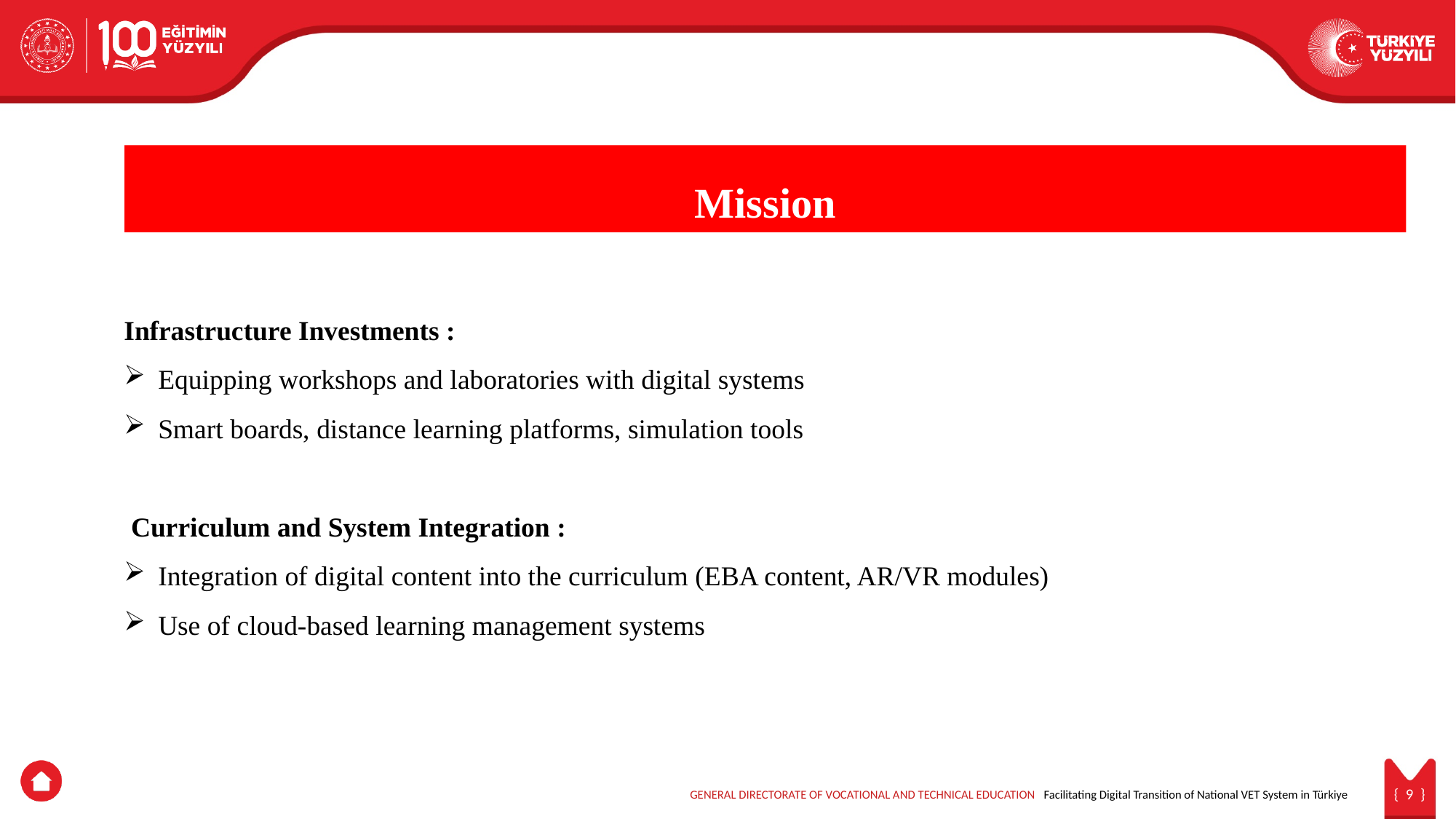

Mission
Infrastructure Investments :
Equipping workshops and laboratories with digital systems
Smart boards, distance learning platforms, simulation tools

 Curriculum and System Integration :
Integration of digital content into the curriculum (EBA content, AR/VR modules)
Use of cloud-based learning management systems
GENERAL DIRECTORATE OF VOCATIONAL AND TECHNICAL EDUCATION   Facilitating Digital Transition of National VET System in Türkiye